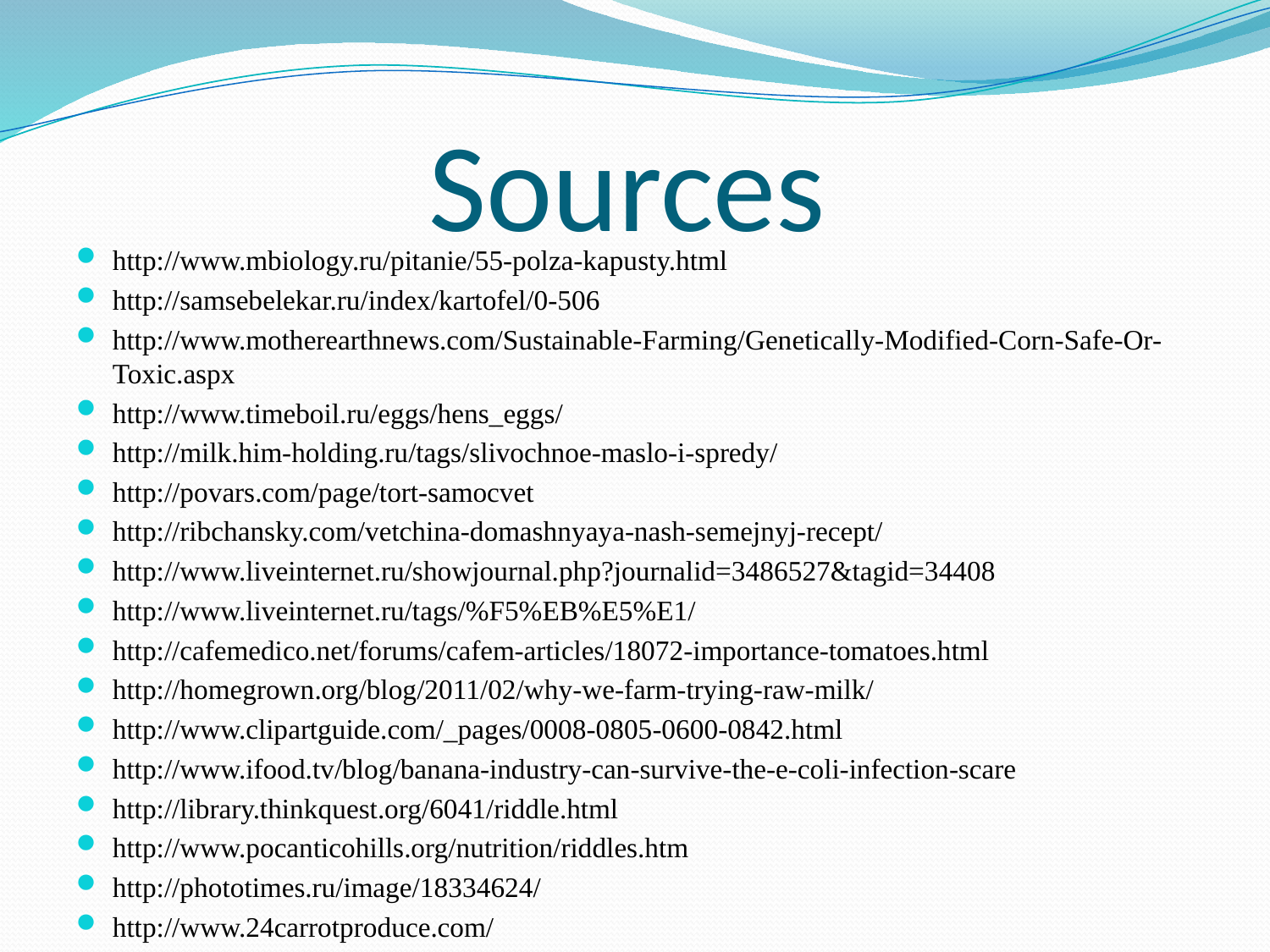

# Sources
http://www.mbiology.ru/pitanie/55-polza-kapusty.html
http://samsebelekar.ru/index/kartofel/0-506
http://www.motherearthnews.com/Sustainable-Farming/Genetically-Modified-Corn-Safe-Or-Toxic.aspx
http://www.timeboil.ru/eggs/hens_eggs/
http://milk.him-holding.ru/tags/slivochnoe-maslo-i-spredy/
http://povars.com/page/tort-samocvet
http://ribchansky.com/vetchina-domashnyaya-nash-semejnyj-recept/
http://www.liveinternet.ru/showjournal.php?journalid=3486527&tagid=34408
http://www.liveinternet.ru/tags/%F5%EB%E5%E1/
http://cafemedico.net/forums/cafem-articles/18072-importance-tomatoes.html
http://homegrown.org/blog/2011/02/why-we-farm-trying-raw-milk/
http://www.clipartguide.com/_pages/0008-0805-0600-0842.html
http://www.ifood.tv/blog/banana-industry-can-survive-the-e-coli-infection-scare
http://library.thinkquest.org/6041/riddle.html
http://www.pocanticohills.org/nutrition/riddles.htm
http://phototimes.ru/image/18334624/
http://www.24carrotproduce.com/